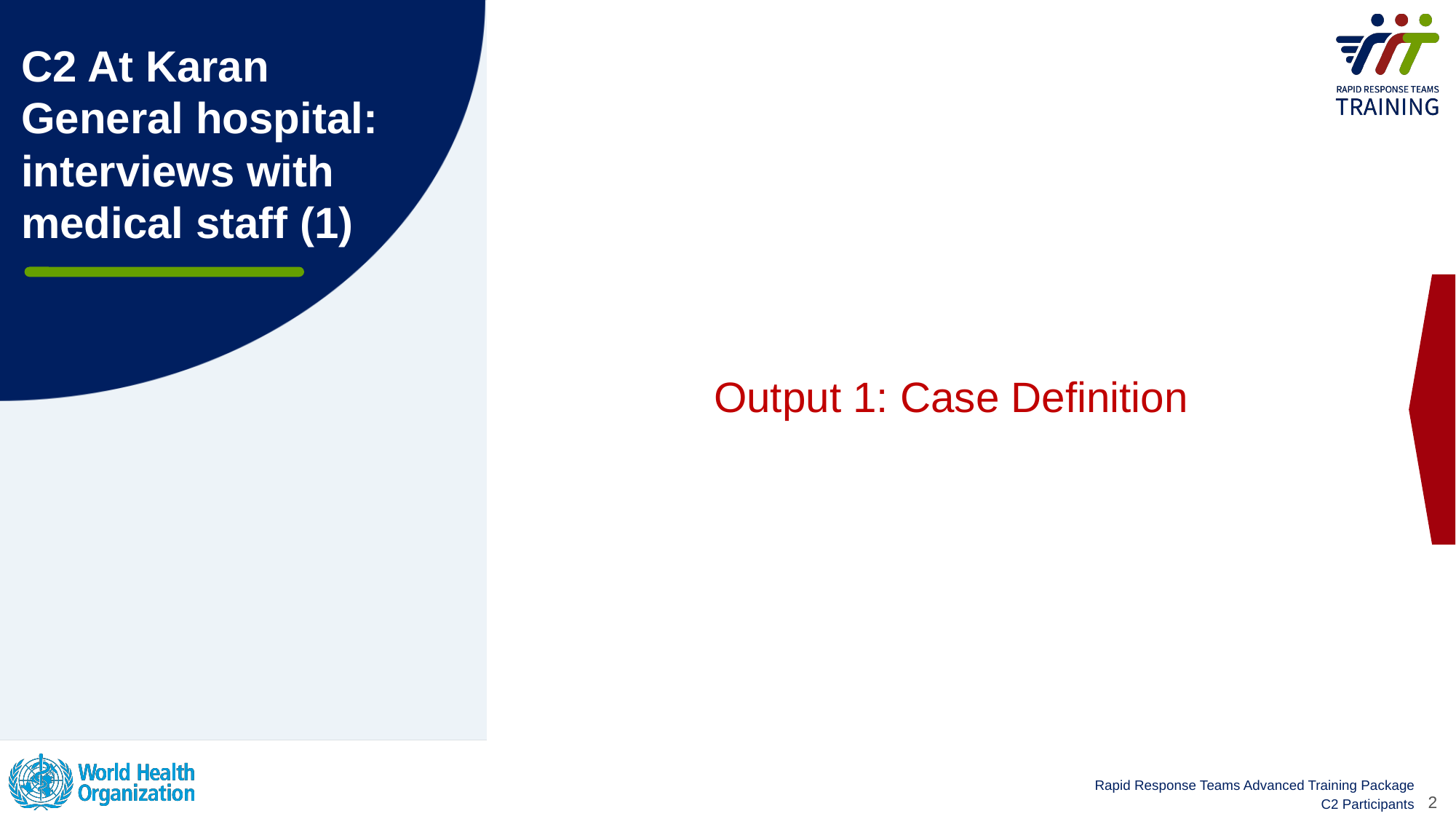

# C2 At Karan General hospital: interviews with medical staff (1)
Output 1: Case Definition